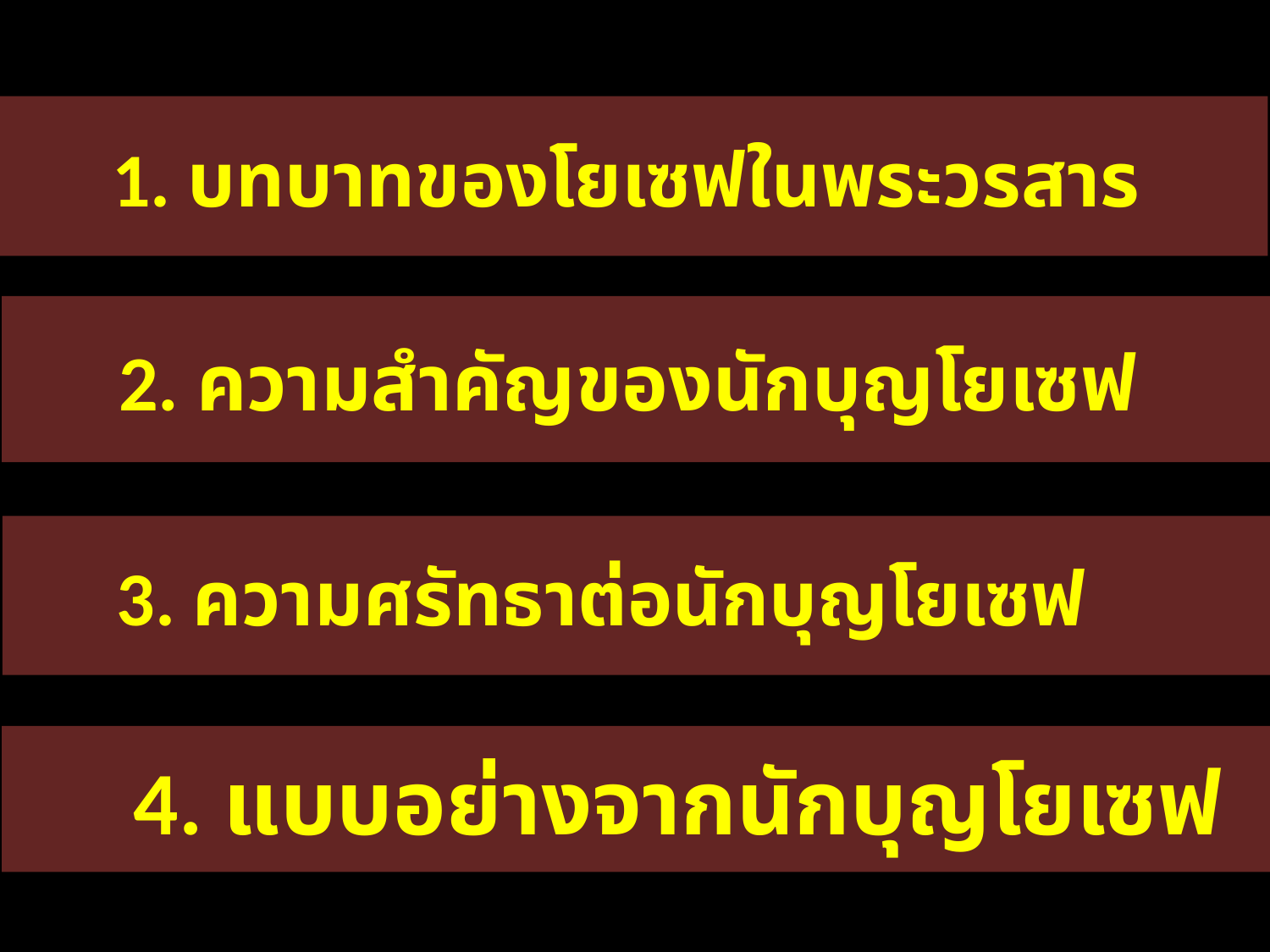

1. บทบาทของโยเซฟในพระวรสาร
	2. ความสำคัญของนักบุญโยเซฟ
	3. ความศรัทธาต่อนักบุญโยเซฟ
	4. แบบอย่างจากนักบุญโยเซฟ